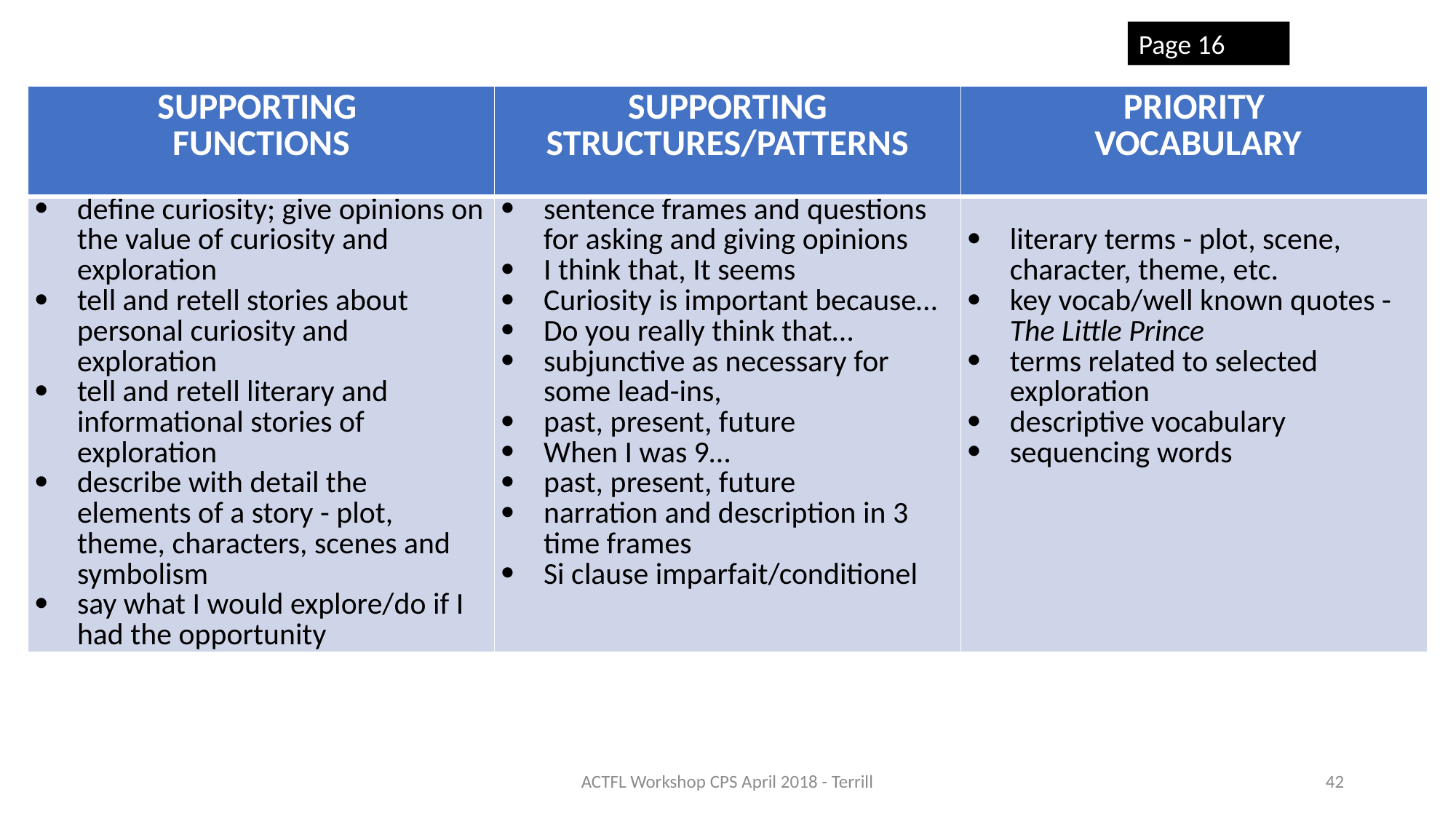

Page 16
| SUPPORTING FUNCTIONS | SUPPORTING STRUCTURES/PATTERNS | PRIORITY VOCABULARY |
| --- | --- | --- |
| define curiosity; give opinions on the value of curiosity and exploration tell and retell stories about personal curiosity and exploration tell and retell literary and informational stories of exploration describe with detail the elements of a story - plot, theme, characters, scenes and symbolism say what I would explore/do if I had the opportunity | sentence frames and questions for asking and giving opinions I think that, It seems Curiosity is important because… Do you really think that… subjunctive as necessary for some lead-ins, past, present, future When I was 9… past, present, future narration and description in 3 time frames Si clause imparfait/conditionel | literary terms - plot, scene, character, theme, etc. key vocab/well known quotes - The Little Prince terms related to selected exploration descriptive vocabulary sequencing words |
ACTFL Workshop CPS April 2018 - Terrill
42